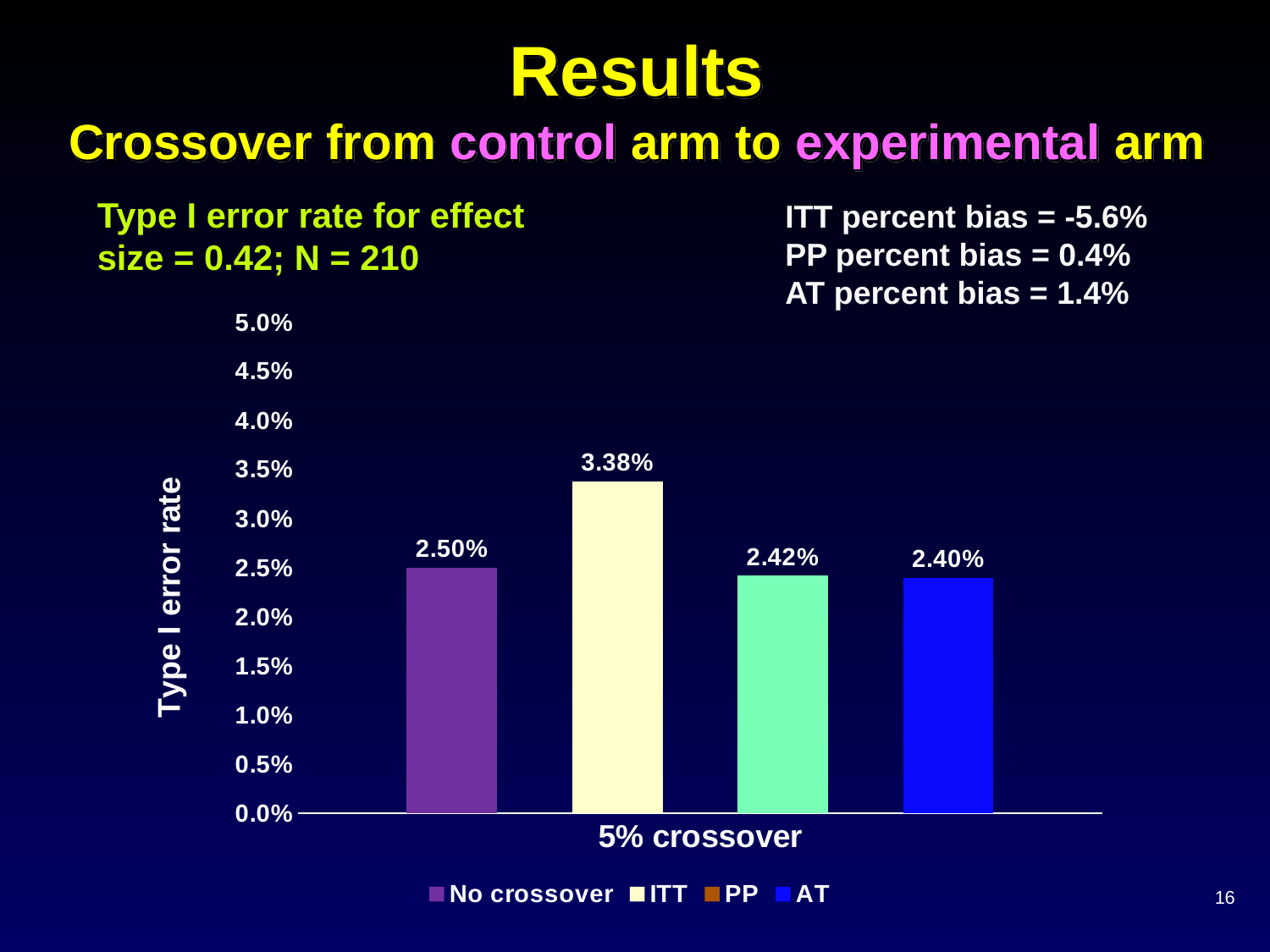

# Results Crossover from control arm to experimental arm
Type I error rate for effect size = 0.42; N = 210

ITT percent bias = -5.6%
PP percent bias = 0.4%
AT percent bias = 1.4%

### Chart

| Category | No crossover | ITT | PP | AT |
|---|---|---|---|---|
| 5% crossover | 0.025 | 0.0338 | 0.0242 | 0.024 |
16